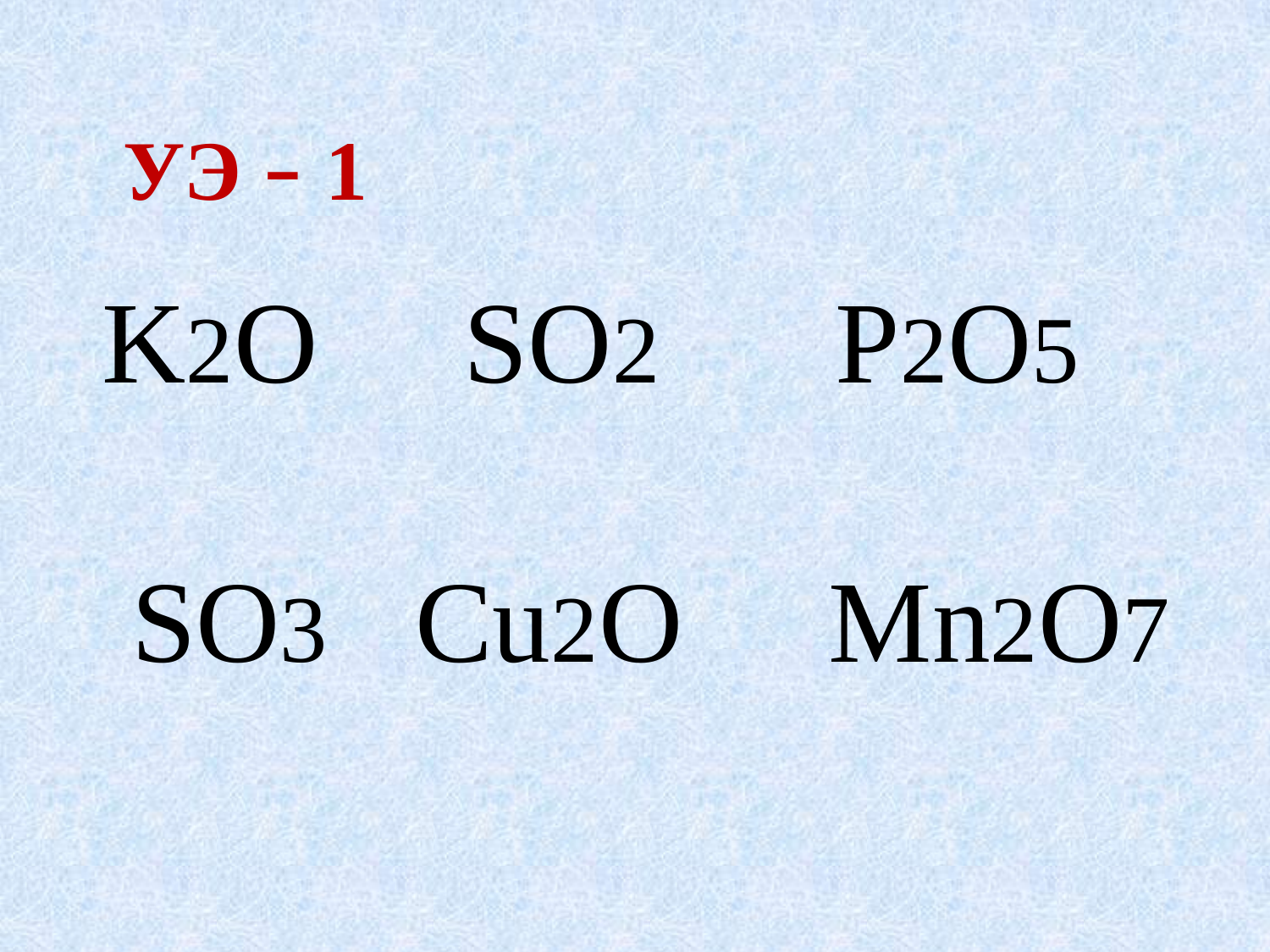

УЭ – 1
K2O     SO2      P2O5

 SO3   Cu2O     Mn2O7